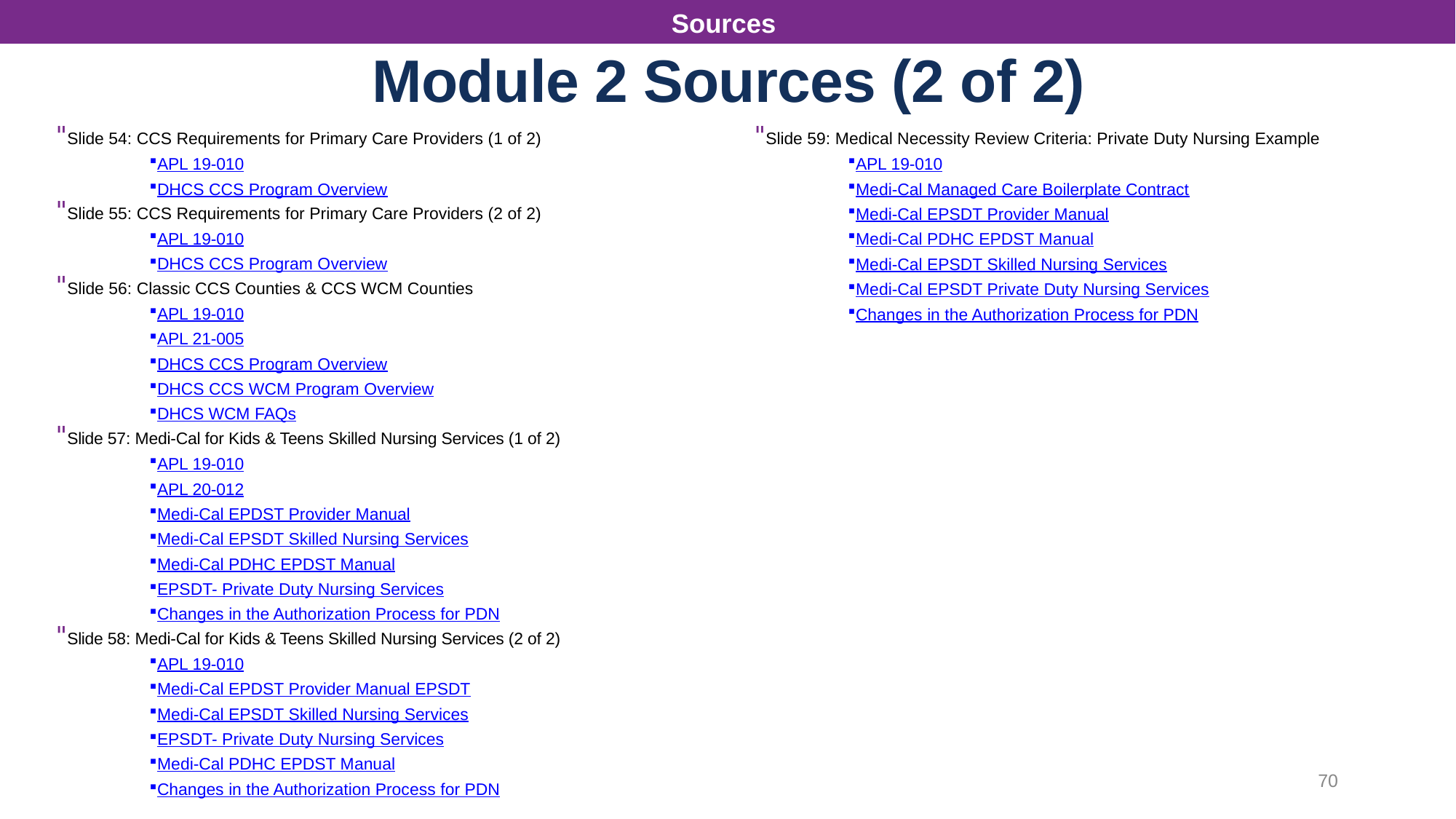

Sources
Sources
Module 2 Sources (2 of 2)
" Slide 54: CCS Requirements for Primary Care Providers (1 of 2)
APL 19-010
DHCS CCS Program Overview
" Slide 55: CCS Requirements for Primary Care Providers (2 of 2)
APL 19-010
DHCS CCS Program Overview
" Slide 56: Classic CCS Counties & CCS WCM Counties
APL 19-010
APL 21-005
DHCS CCS Program Overview
DHCS CCS WCM Program Overview
DHCS WCM FAQs
" Slide 57: Medi-Cal for Kids & Teens Skilled Nursing Services (1 of 2)
APL 19-010
APL 20-012
Medi-Cal EPDST Provider Manual
Medi-Cal EPSDT Skilled Nursing Services
Medi-Cal PDHC EPDST Manual
EPSDT- Private Duty Nursing Services
Changes in the Authorization Process for PDN
" Slide 58: Medi-Cal for Kids & Teens Skilled Nursing Services (2 of 2)
APL 19-010
Medi-Cal EPDST Provider Manual EPSDT
Medi-Cal EPSDT Skilled Nursing Services
EPSDT- Private Duty Nursing Services
Medi-Cal PDHC EPDST Manual
Changes in the Authorization Process for PDN
" Slide 59: Medical Necessity Review Criteria: Private Duty Nursing Example
APL 19-010
Medi-Cal Managed Care Boilerplate Contract
Medi-Cal EPSDT Provider Manual
Medi-Cal PDHC EPDST Manual
Medi-Cal EPSDT Skilled Nursing Services
Medi-Cal EPSDT Private Duty Nursing Services
Changes in the Authorization Process for PDN
70